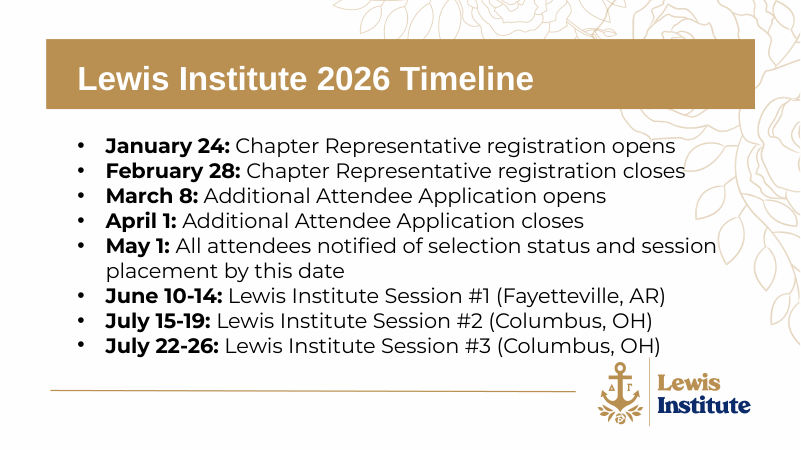

Lewis Institute 2026 Timeline
January 24: Chapter Representative registration opens
February 28: Chapter Representative registration closes
March 8: Additional Attendee Application opens
April 1: Additional Attendee Application closes
May 1: All attendees notified of selection status and session placement by this date
June 10-14: Lewis Institute Session #1 (Fayetteville, AR)
July 15-19: Lewis Institute Session #2 (Columbus, OH)
July 22-26: Lewis Institute Session #3 (Columbus, OH)